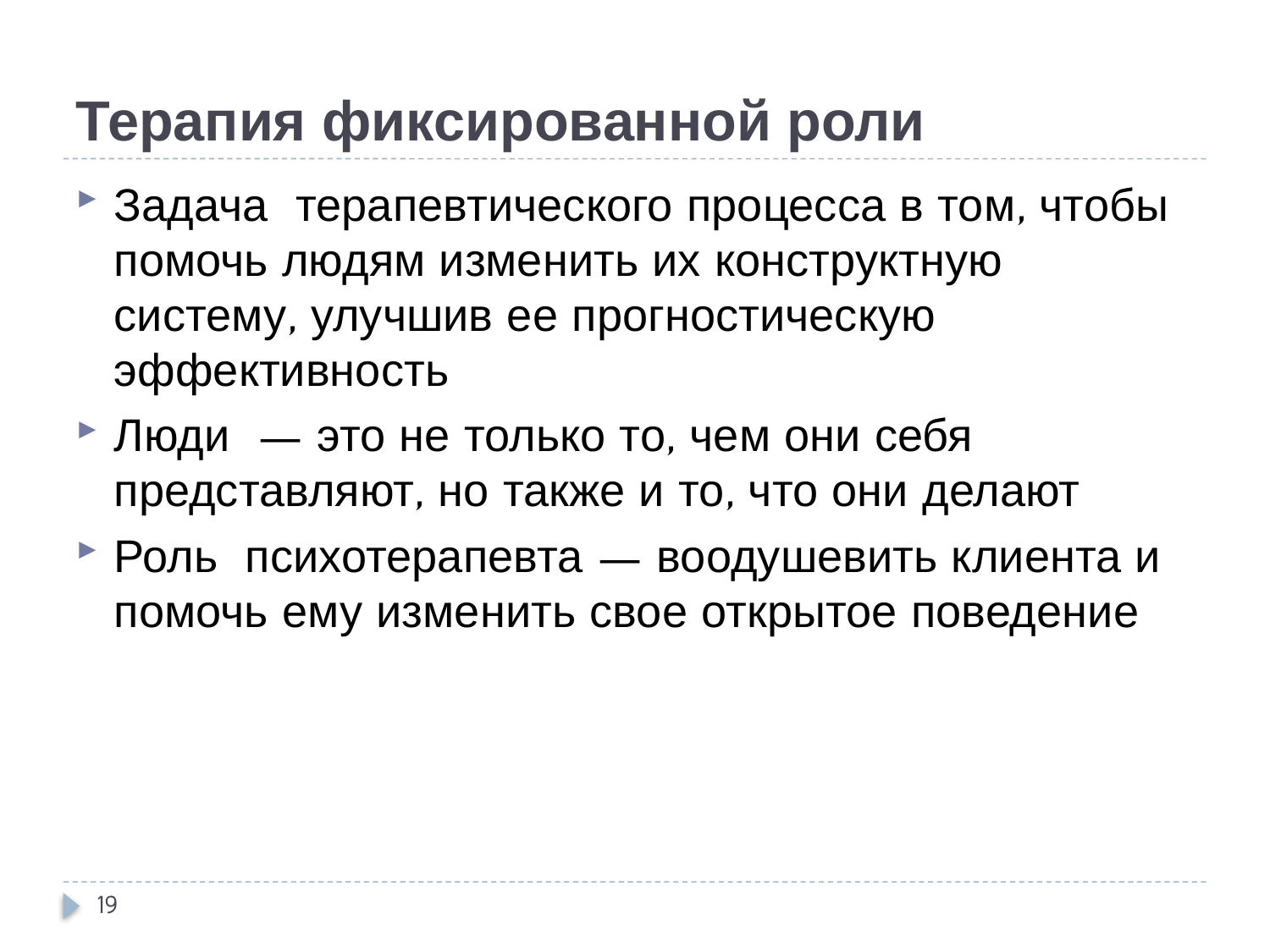

# Терапия фиксированной роли
Задача  терапевтического процесса в том, чтобы помочь людям изменить их конструктную систему, улучшив ее прогностическую эффективность
Люди  — это не только то, чем они себя представляют, но также и то, что они делают
Роль  психотерапевта — воодушевить клиента и помочь ему изменить свое открытое поведение

19